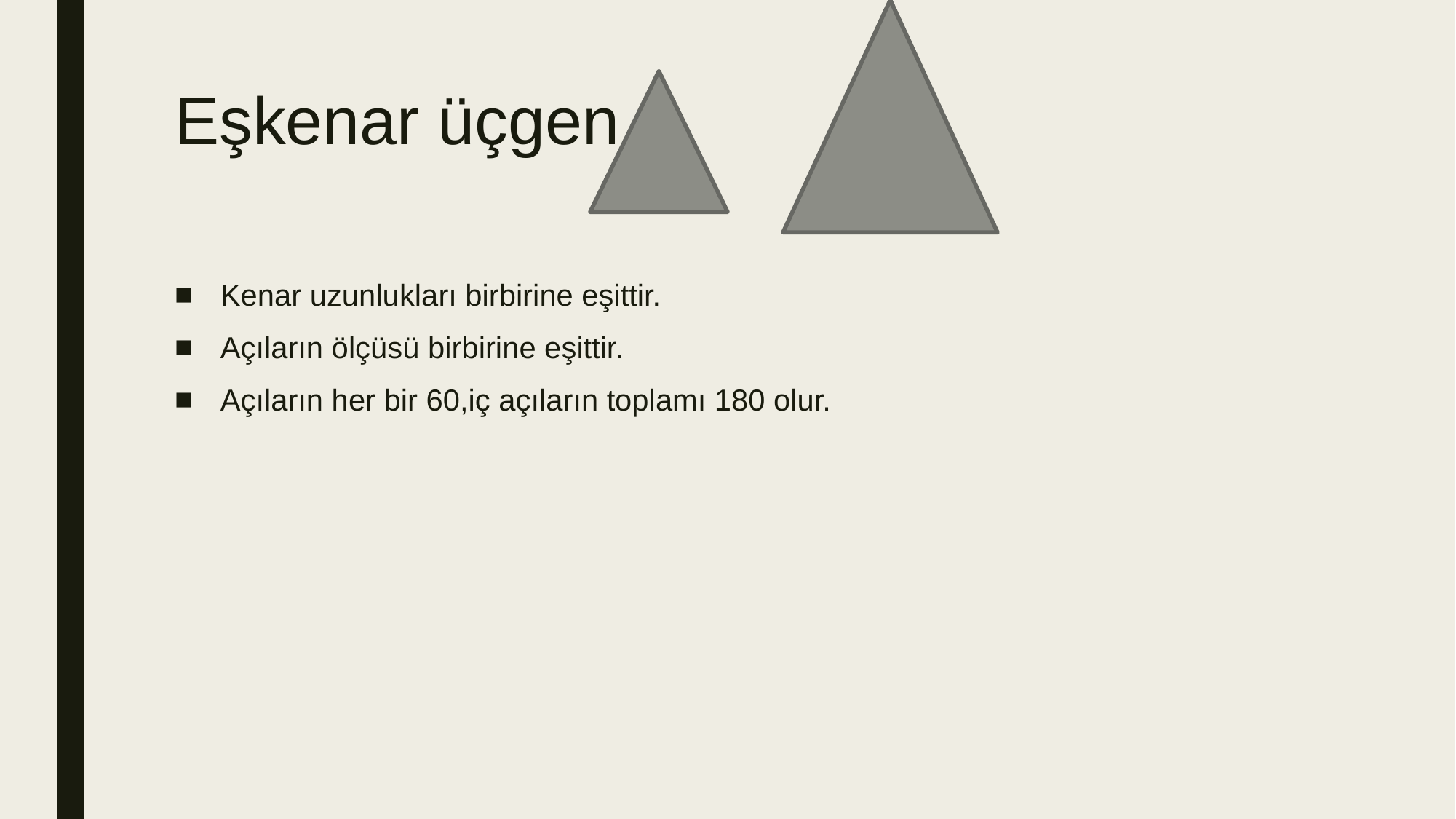

# Eşkenar üçgen
Kenar uzunlukları birbirine eşittir.
Açıların ölçüsü birbirine eşittir.
Açıların her bir 60,iç açıların toplamı 180 olur.